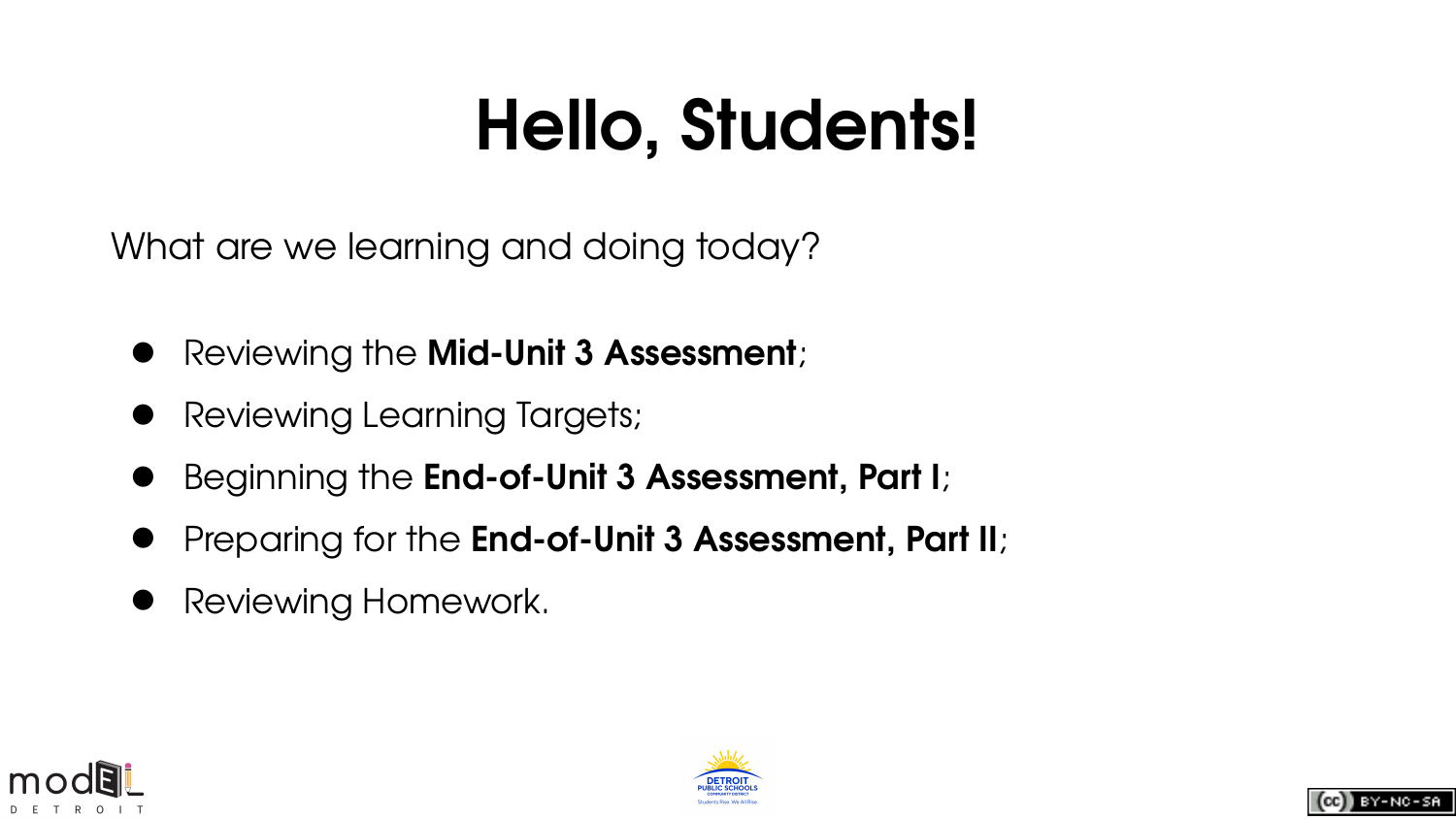

# Hello, Students!
What are we learning and doing today?

Reviewing the Mid-Unit 3 Assessment;
Reviewing Learning Targets;
Beginning the End-of-Unit 3 Assessment, Part I;
Preparing for the End-of-Unit 3 Assessment, Part II;
Reviewing Homework.